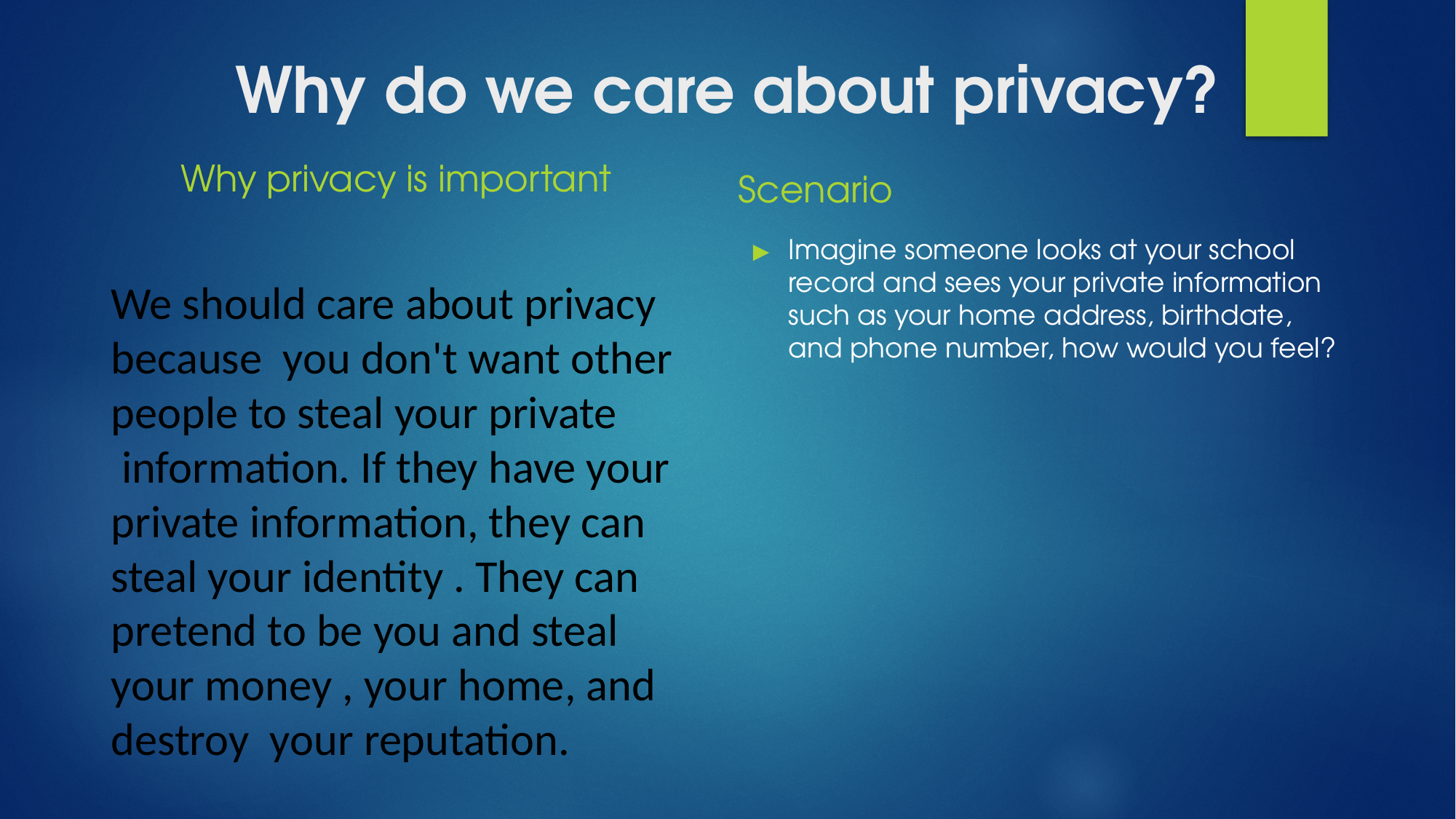

# Why do we care about privacy?
Scenario
Why privacy is important
Imagine someone looks at your school record and sees your private information such as your home address, birthdate, and phone number, how would you feel?
We should care about privacy because  you don't want other people to steal your private
 information. If they have your private information, they can steal your identity . They can pretend to be you and steal your money , your home, and destroy  your reputation.